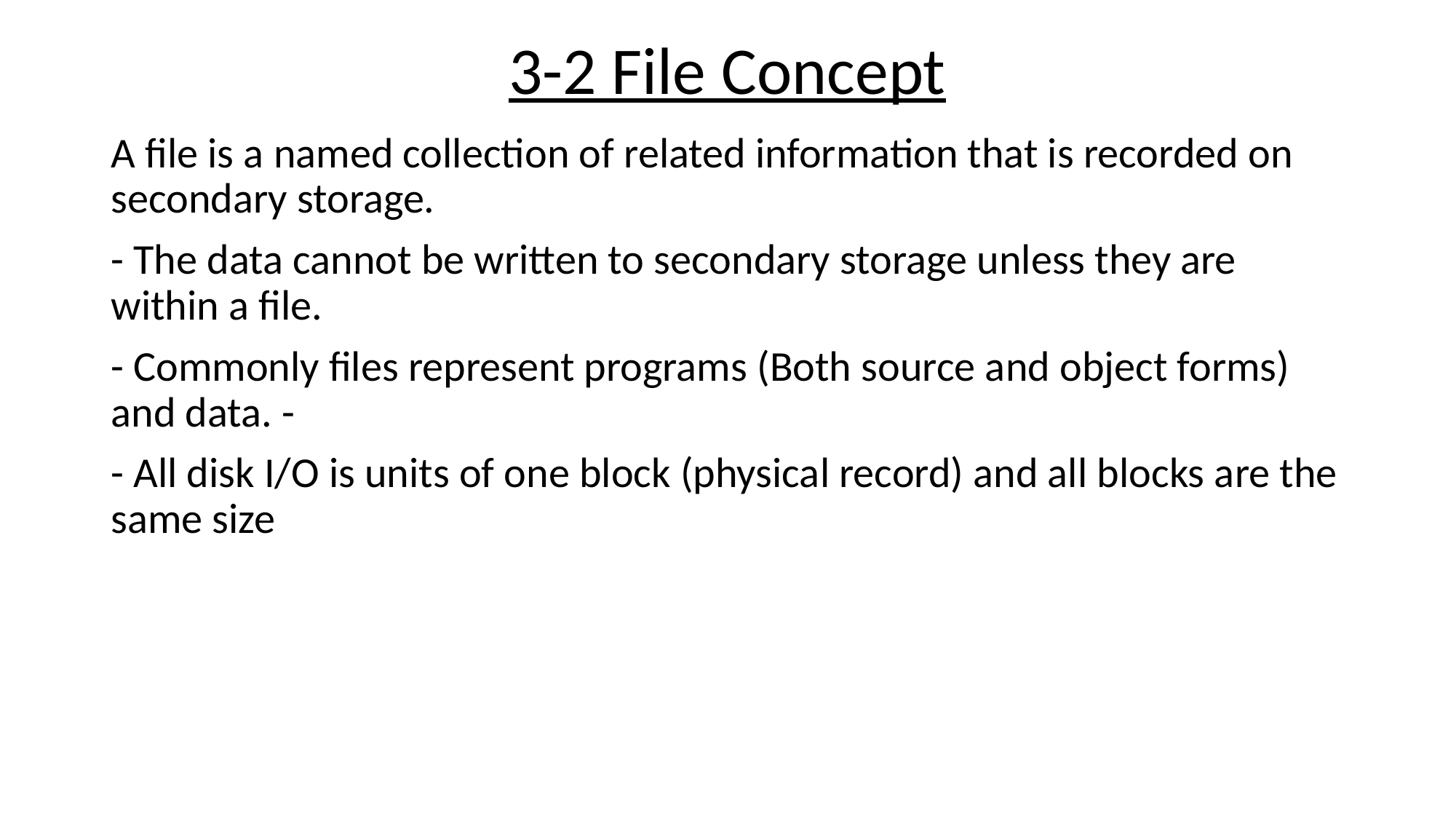

# 3-2 File Concept

A file is a named collection of related information that is recorded on secondary storage.
- The data cannot be written to secondary storage unless they are within a file.
- Commonly files represent programs (Both source and object forms) and data. -
- All disk I/O is units of one block (physical record) and all blocks are the same size